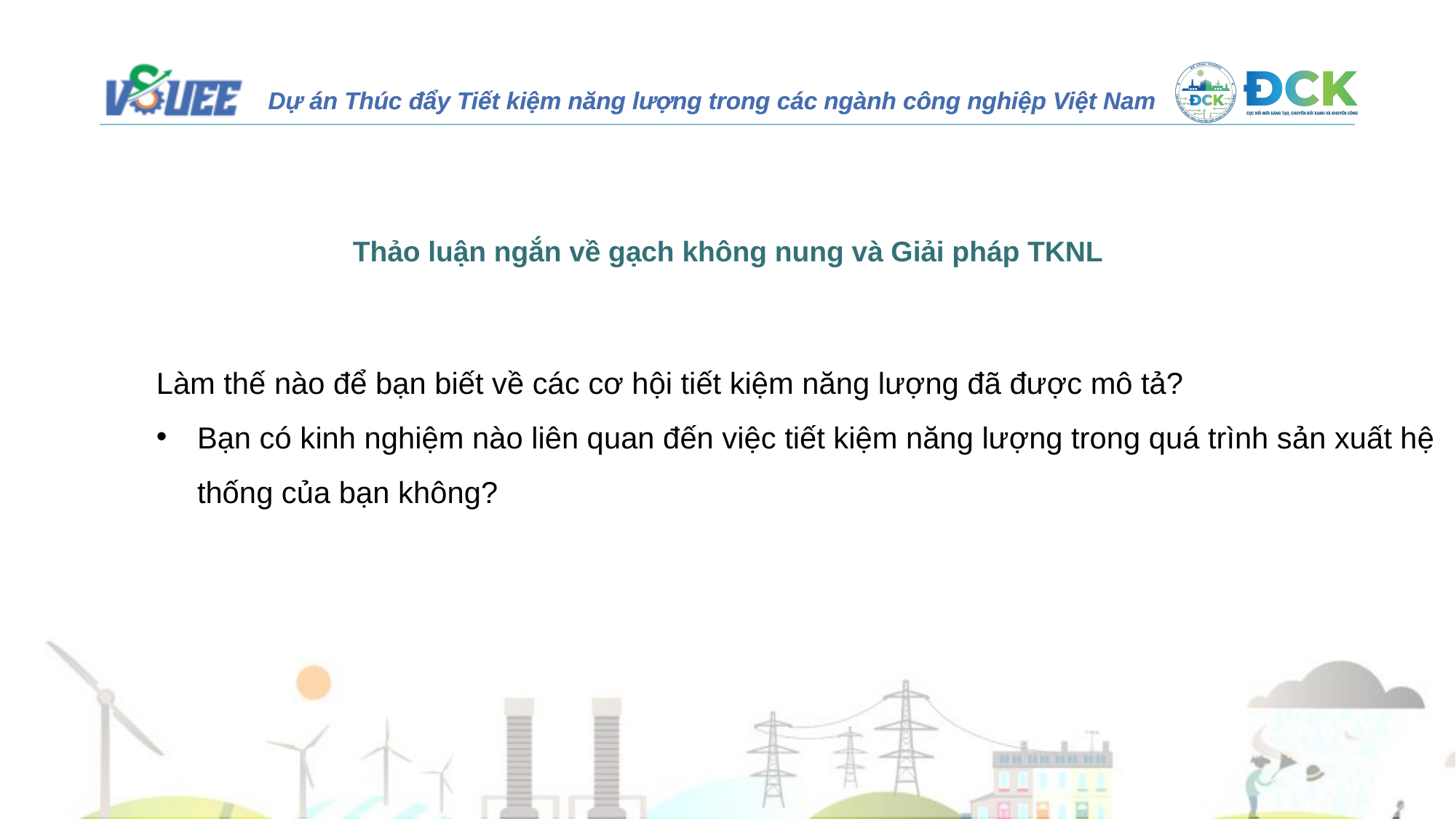

Thảo luận ngắn về gạch không nung và Giải pháp TKNL
Làm thế nào để bạn biết về các cơ hội tiết kiệm năng lượng đã được mô tả?
Bạn có kinh nghiệm nào liên quan đến việc tiết kiệm năng lượng trong quá trình sản xuất hệ thống của bạn không?